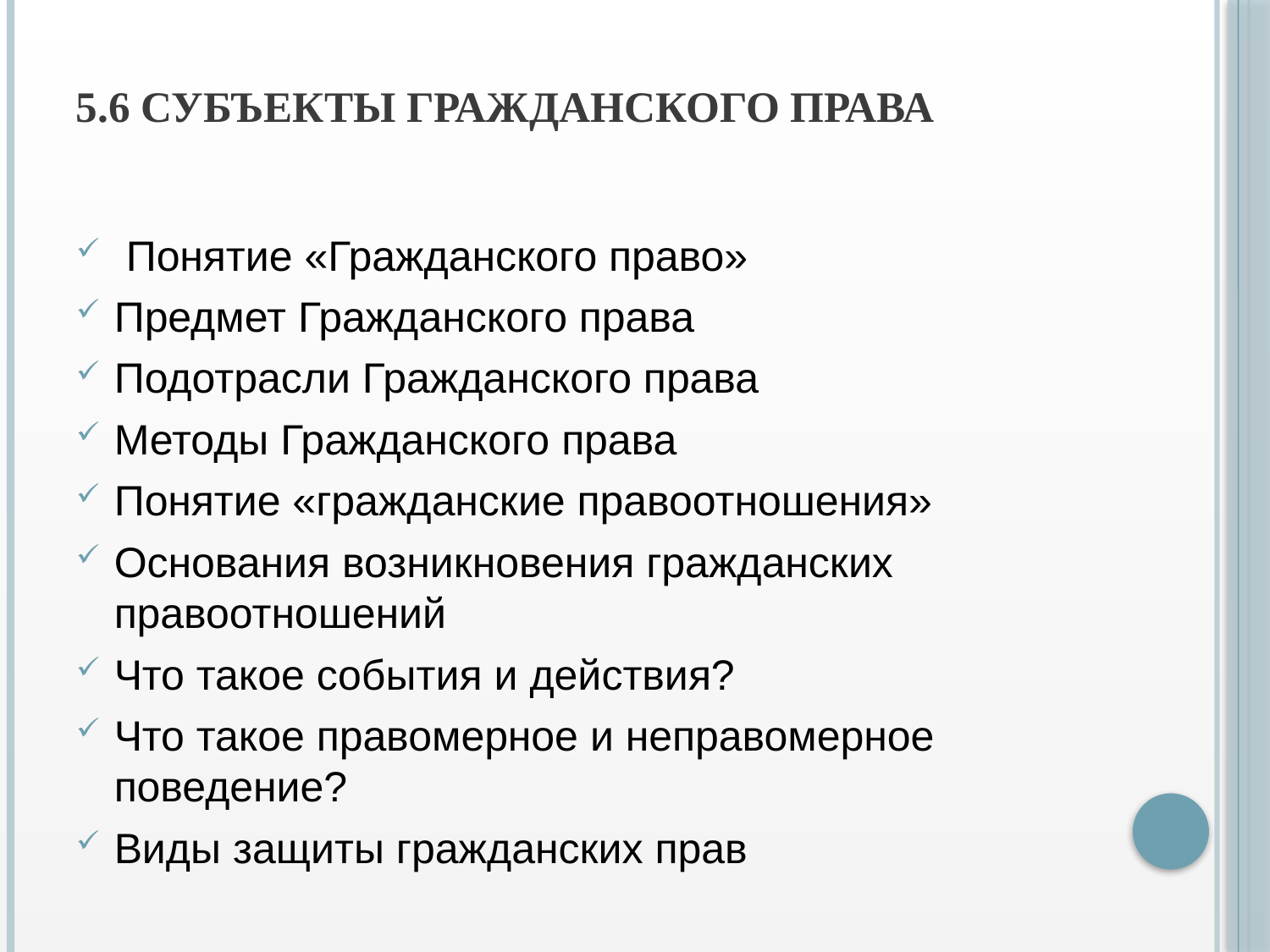

# 5.6 Субъекты гражданского права
 Понятие «Гражданского право»
Предмет Гражданского права
Подотрасли Гражданского права
Методы Гражданского права
Понятие «гражданские правоотношения»
Основания возникновения гражданских правоотношений
Что такое события и действия?
Что такое правомерное и неправомерное поведение?
Виды защиты гражданских прав